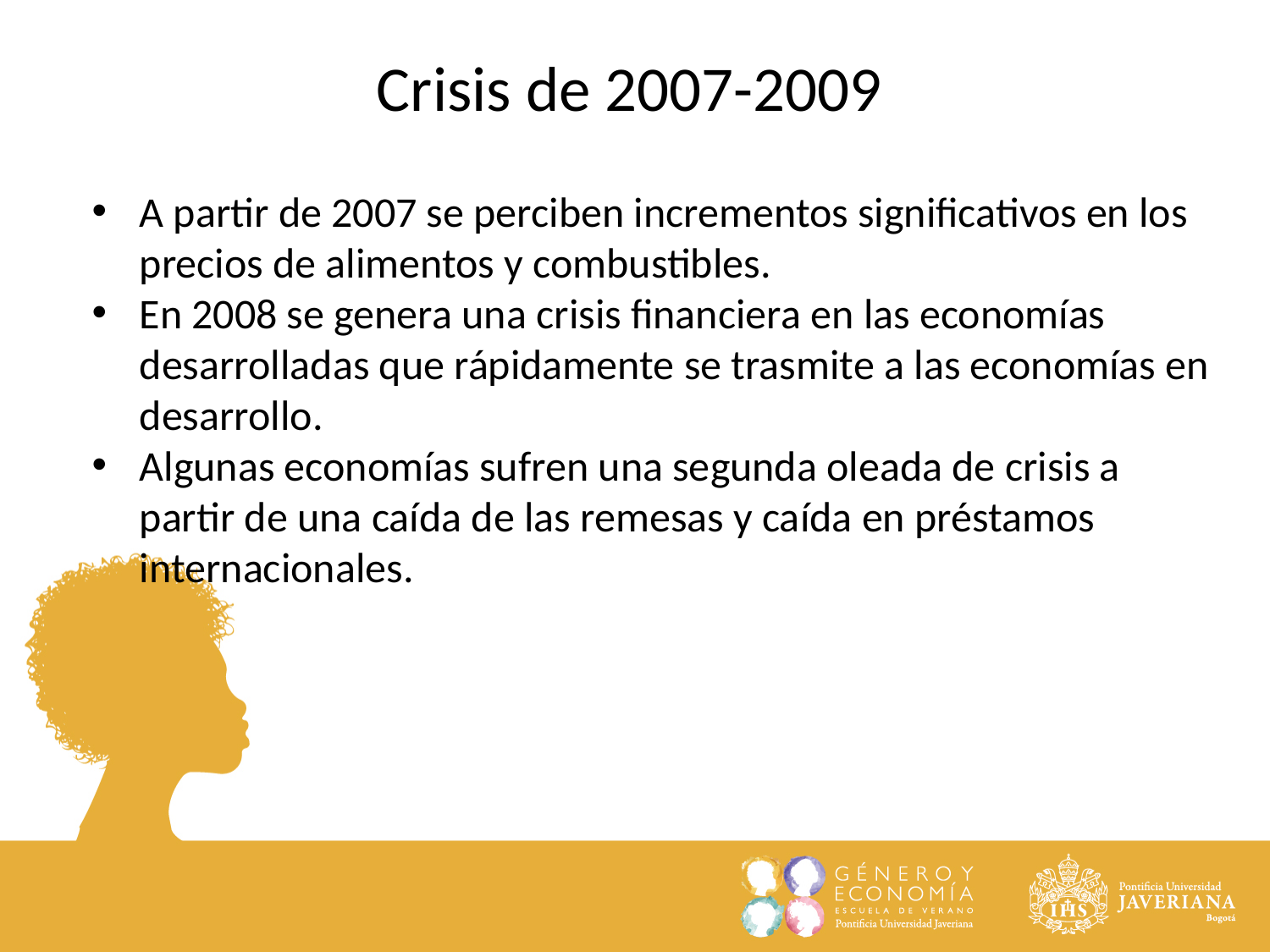

Crisis de 2007-2009
A partir de 2007 se perciben incrementos significativos en los precios de alimentos y combustibles.
En 2008 se genera una crisis financiera en las economías desarrolladas que rápidamente se trasmite a las economías en desarrollo.
Algunas economías sufren una segunda oleada de crisis a partir de una caída de las remesas y caída en préstamos internacionales.